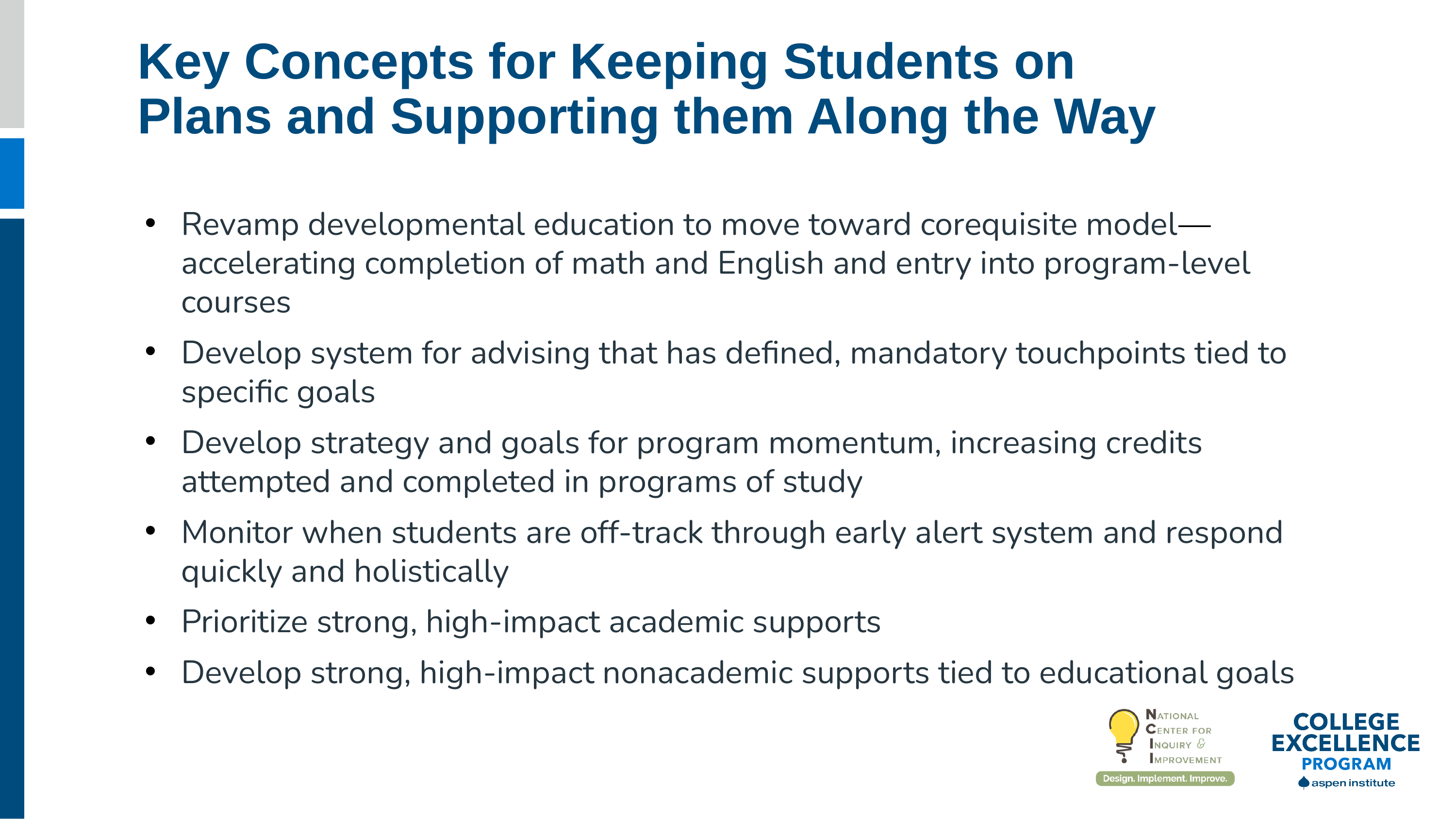

Key Concepts for Keeping Students on Plans and Supporting them Along the Way
Revamp developmental education to move toward corequisite model— accelerating completion of math and English and entry into program-level courses
Develop system for advising that has defined, mandatory touchpoints tied to specific goals
Develop strategy and goals for program momentum, increasing credits attempted and completed in programs of study
Monitor when students are off-track through early alert system and respond quickly and holistically
Prioritize strong, high-impact academic supports
Develop strong, high-impact nonacademic supports tied to educational goals